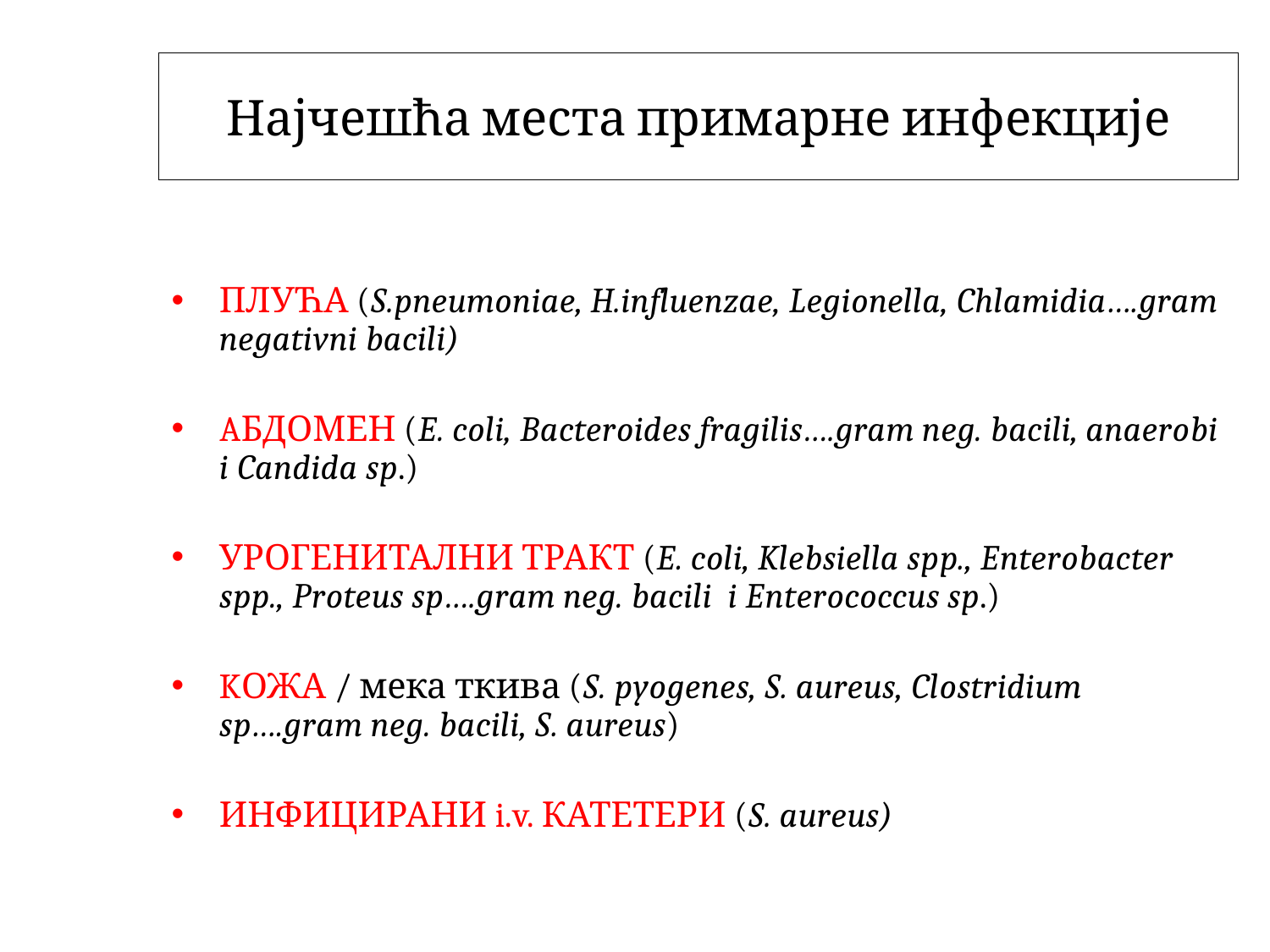

# Најчешћа места примарне инфекције
ПЛУЋА (S.pneumoniae, H.influenzae, Legionella, Chlamidia….gram negativni bacili)

AБДОМЕН (E. coli, Bacteroides fragilis….gram neg. bacili, anaerobi i Candida sp.)

УРОГЕНИТАЛНИ ТРАКТ (E. coli, Klebsiella spp., Enterobacter spp., Proteus sp….gram neg. bacili  i Enterococcus sp.)

KОЖА / мека ткива (S. pyogenes, S. aureus, Clostridium sp….gram neg. bacili, S. aureus)

ИНФИЦИРАНИ i.v. КАТЕТЕРИ (S. aureus)